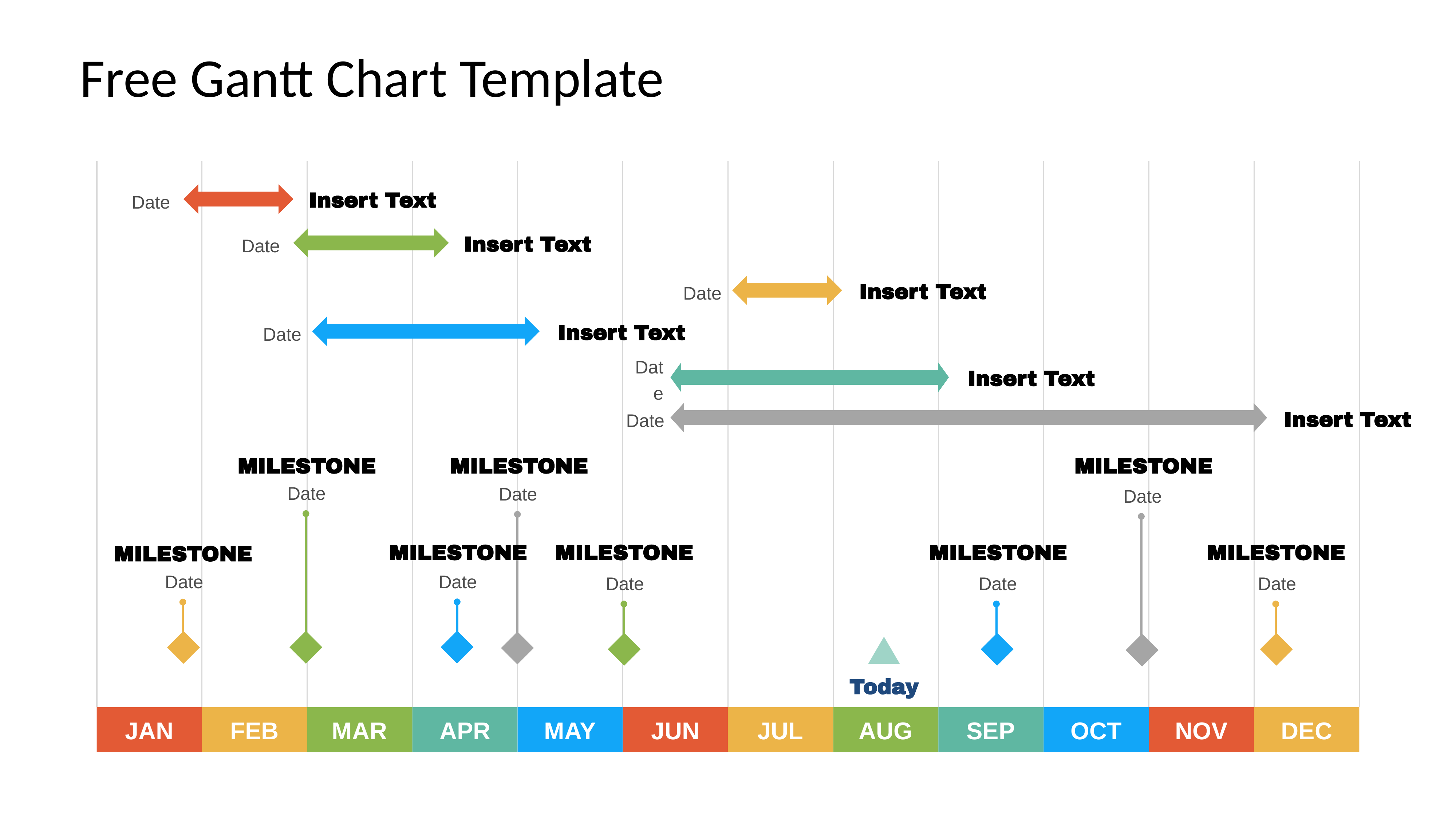

# Free Gantt Chart Template
Insert Text

Date
Insert Text

Date
Insert Text

Date
Insert Text

Date
Insert Text

Date
Insert Text

Date
MILESTONE
MILESTONE
MILESTONE
Date
Date
Date
MILESTONE
MILESTONE
MILESTONE
MILESTONE
MILESTONE
Date
Date
Date
Date
Date

Today

JAN
FEB
MAR
APR
MAY
JUN
JUL
AUG
SEP
OCT
NOV
DEC